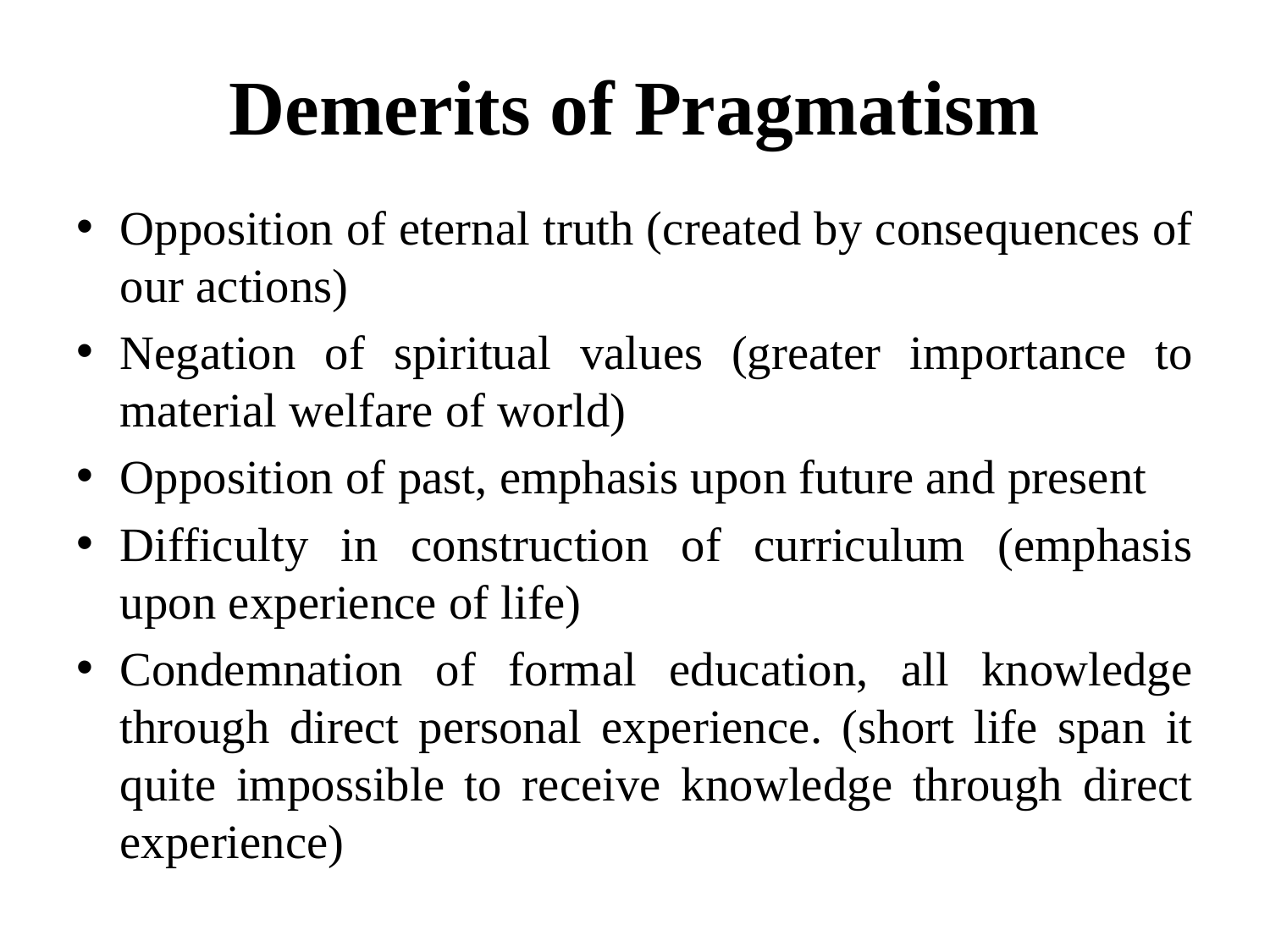

# Demerits of Pragmatism
Opposition of eternal truth (created by consequences of our actions)
Negation of spiritual values (greater importance to material welfare of world)
Opposition of past, emphasis upon future and present
Difficulty in construction of curriculum (emphasis upon experience of life)
Condemnation of formal education, all knowledge through direct personal experience. (short life span it quite impossible to receive knowledge through direct experience)